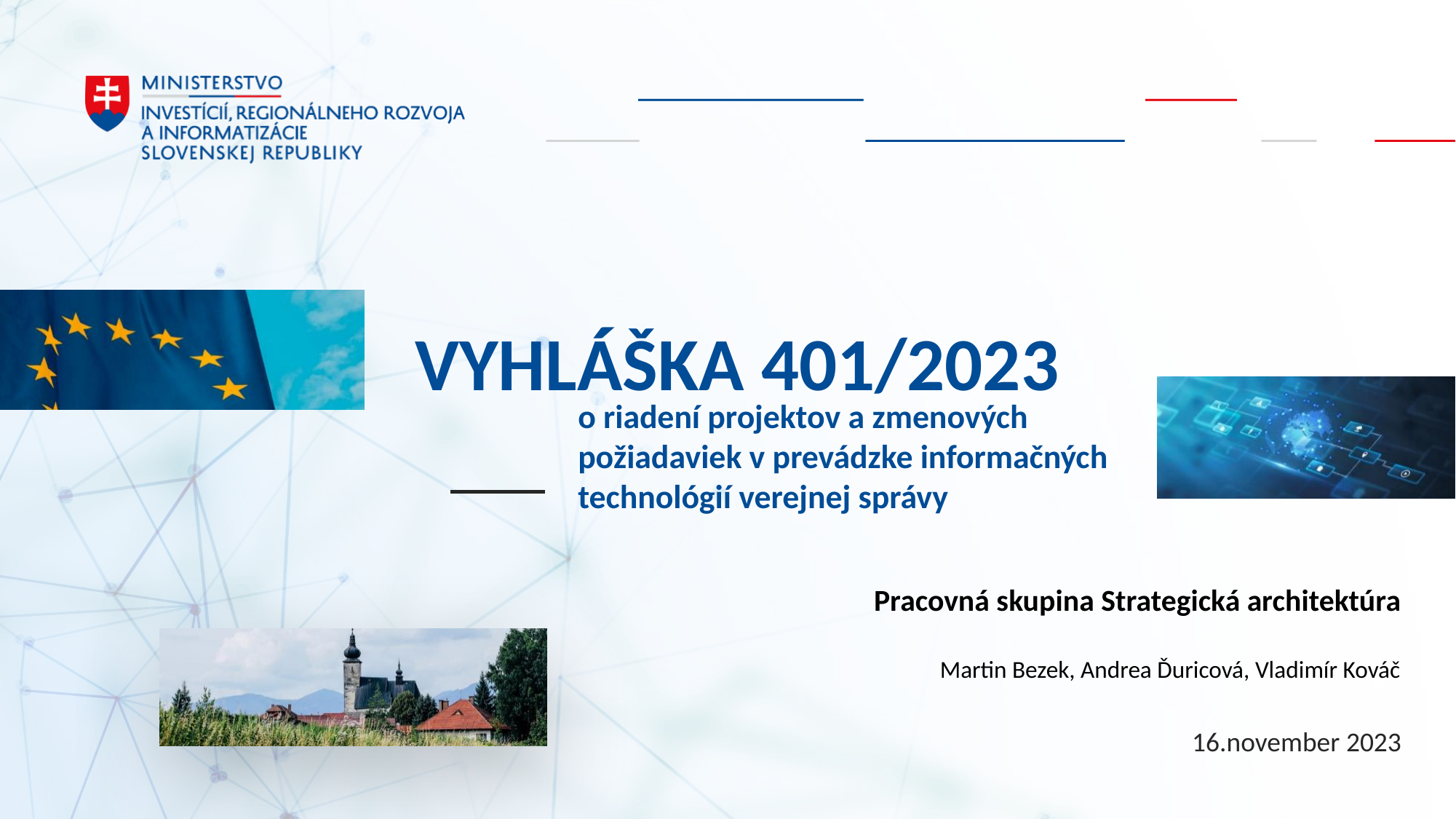

VYHLÁŠKA 401/2023
o riadení projektov a zmenových požiadaviek v prevádzke informačných technológií verejnej správy
Pracovná skupina Strategická architektúra

Martin Bezek, Andrea Ďuricová, Vladimír Kováč

16.november 2023